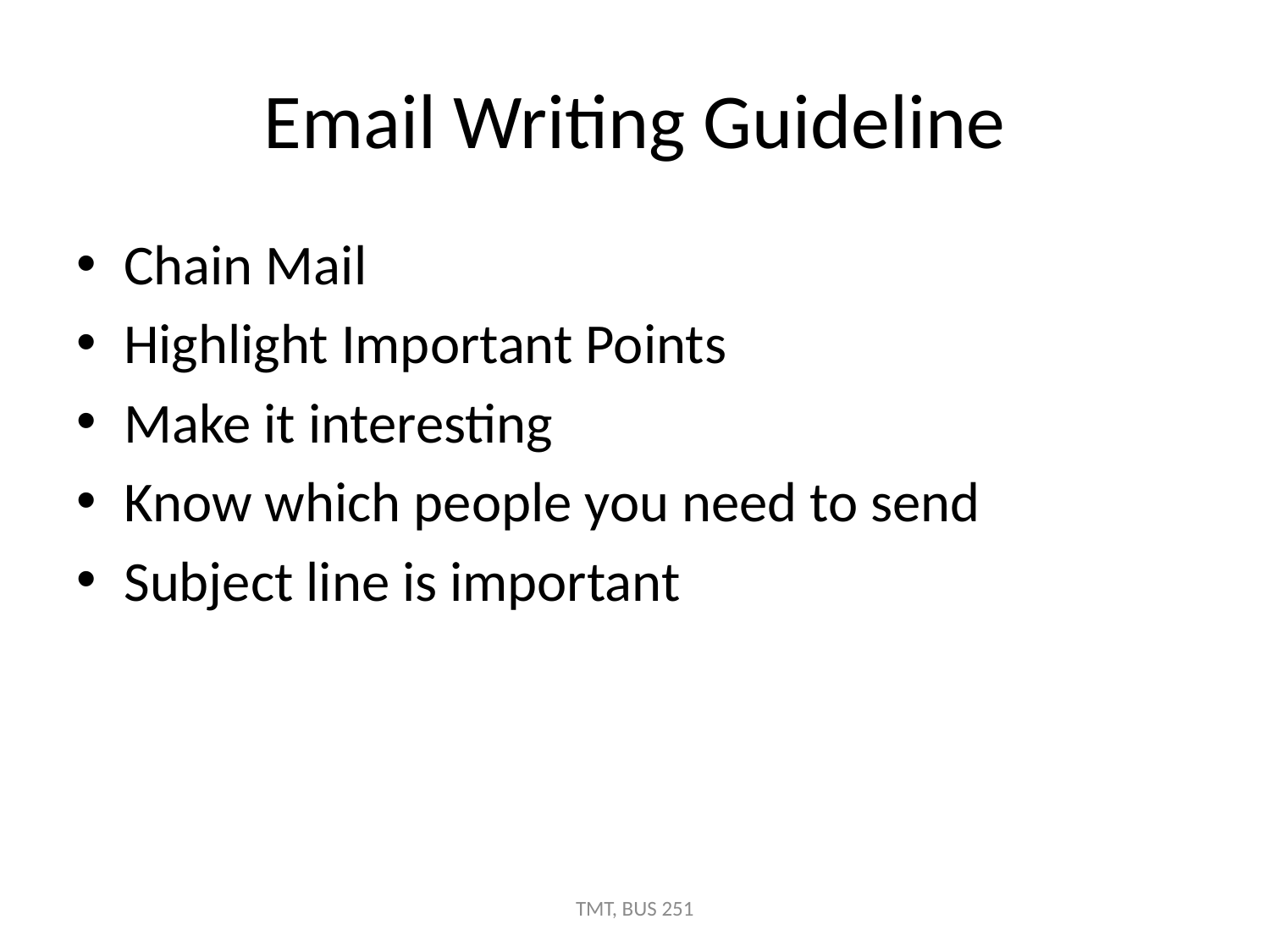

# Email Writing Guideline
Chain Mail
Highlight Important Points
Make it interesting
Know which people you need to send
Subject line is important
TMT, BUS 251